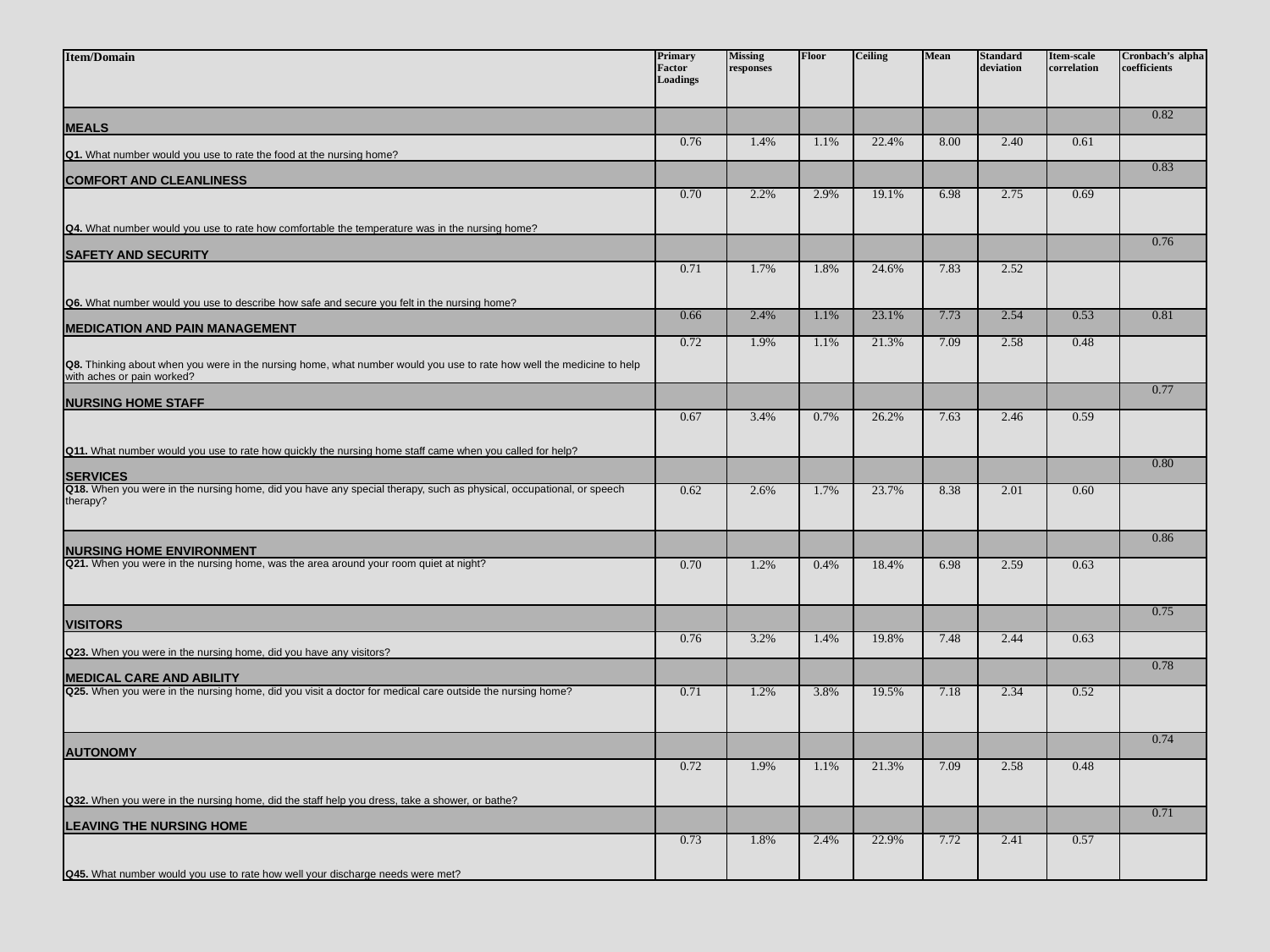

| Item/Domain | Primary Factor Loadings | Missing responses | Floor | Ceiling | Mean | Standard deviation | Item-scale correlation | Cronbach’s alpha coefficients |
| --- | --- | --- | --- | --- | --- | --- | --- | --- |
| MEALS |  |  |  |  |  |  |  | 0.82 |
| Q1. What number would you use to rate the food at the nursing home? | 0.76 | 1.4% | 1.1% | 22.4% | 8.00 | 2.40 | 0.61 |  |
| COMFORT AND CLEANLINESS |  |  |  |  |  |  |  | 0.83 |
| Q4. What number would you use to rate how comfortable the temperature was in the nursing home? | 0.70 | 2.2% | 2.9% | 19.1% | 6.98 | 2.75 | 0.69 |  |
| SAFETY AND SECURITY |  |  |  |  |  |  |  | 0.76 |
| Q6. What number would you use to describe how safe and secure you felt in the nursing home? | 0.71 | 1.7% | 1.8% | 24.6% | 7.83 | 2.52 |  |  |
| MEDICATION AND PAIN MANAGEMENT | 0.66 | 2.4% | 1.1% | 23.1% | 7.73 | 2.54 | 0.53 | 0.81 |
| Q8. Thinking about when you were in the nursing home, what number would you use to rate how well the medicine to help with aches or pain worked? | 0.72 | 1.9% | 1.1% | 21.3% | 7.09 | 2.58 | 0.48 |  |
| NURSING HOME STAFF |  |  |  |  |  |  |  | 0.77 |
| Q11. What number would you use to rate how quickly the nursing home staff came when you called for help? | 0.67 | 3.4% | 0.7% | 26.2% | 7.63 | 2.46 | 0.59 |  |
| SERVICES |  |  |  |  |  |  |  | 0.80 |
| Q18. When you were in the nursing home, did you have any special therapy, such as physical, occupational, or speech therapy? | 0.62 | 2.6% | 1.7% | 23.7% | 8.38 | 2.01 | 0.60 |  |
| NURSING HOME ENVIRONMENT |  |  |  |  |  |  |  | 0.86 |
| Q21. When you were in the nursing home, was the area around your room quiet at night? | 0.70 | 1.2% | 0.4% | 18.4% | 6.98 | 2.59 | 0.63 |  |
| VISITORS |  |  |  |  |  |  |  | 0.75 |
| Q23. When you were in the nursing home, did you have any visitors? | 0.76 | 3.2% | 1.4% | 19.8% | 7.48 | 2.44 | 0.63 |  |
| MEDICAL CARE AND ABILITY |  |  |  |  |  |  |  | 0.78 |
| Q25. When you were in the nursing home, did you visit a doctor for medical care outside the nursing home? | 0.71 | 1.2% | 3.8% | 19.5% | 7.18 | 2.34 | 0.52 |  |
| AUTONOMY |  |  |  |  |  |  |  | 0.74 |
| Q32. When you were in the nursing home, did the staff help you dress, take a shower, or bathe? | 0.72 | 1.9% | 1.1% | 21.3% | 7.09 | 2.58 | 0.48 |  |
| LEAVING THE NURSING HOME |  |  |  |  |  |  |  | 0.71 |
| Q45. What number would you use to rate how well your discharge needs were met? | 0.73 | 1.8% | 2.4% | 22.9% | 7.72 | 2.41 | 0.57 |  |